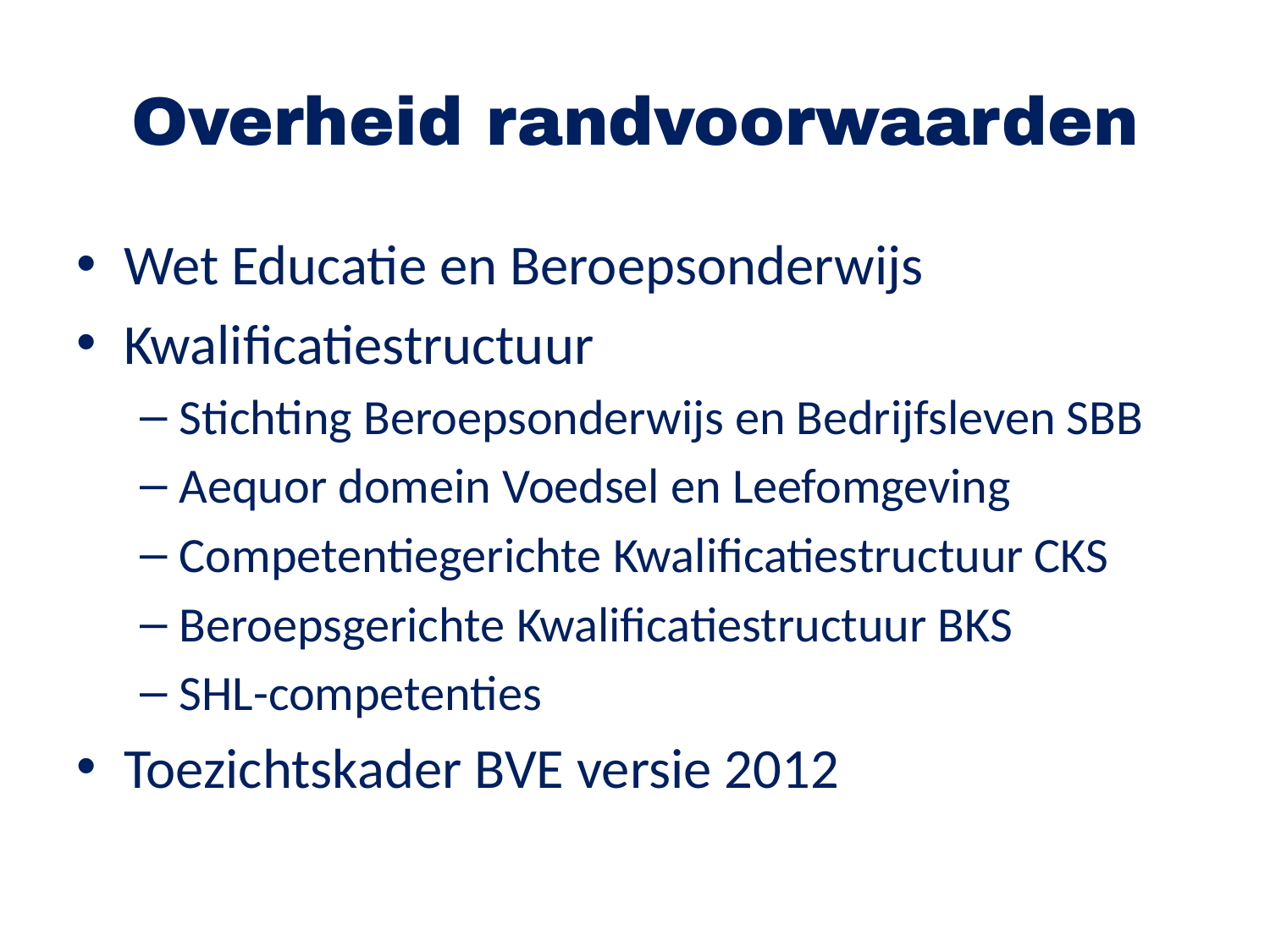

# Overheid randvoorwaarden
Wet Educatie en Beroepsonderwijs
Kwalificatiestructuur
Stichting Beroepsonderwijs en Bedrijfsleven SBB
Aequor domein Voedsel en Leefomgeving
Competentiegerichte Kwalificatiestructuur CKS
Beroepsgerichte Kwalificatiestructuur BKS
SHL-competenties
Toezichtskader BVE versie 2012